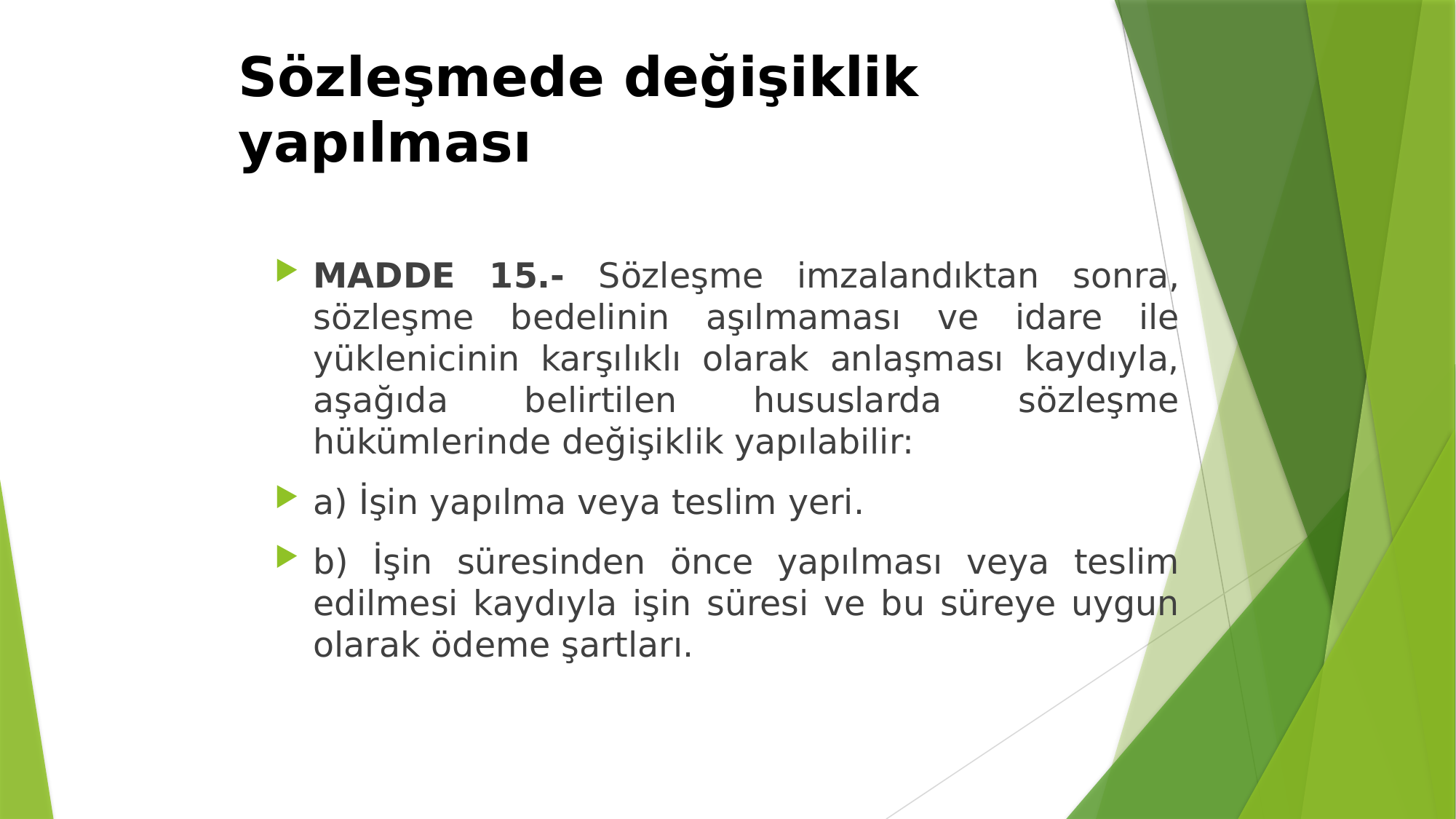

# Sözleşmede değişiklik yapılması
MADDE 15.- Sözleşme imzalandıktan sonra, sözleşme bedelinin aşılmaması ve idare ile yüklenicinin karşılıklı olarak anlaşması kaydıyla, aşağıda belirtilen hususlarda sözleşme hükümlerinde değişiklik yapılabilir:
a) İşin yapılma veya teslim yeri.
b) İşin süresinden önce yapılması veya teslim edilmesi kaydıyla işin süresi ve bu süreye uygun olarak ödeme şartları.